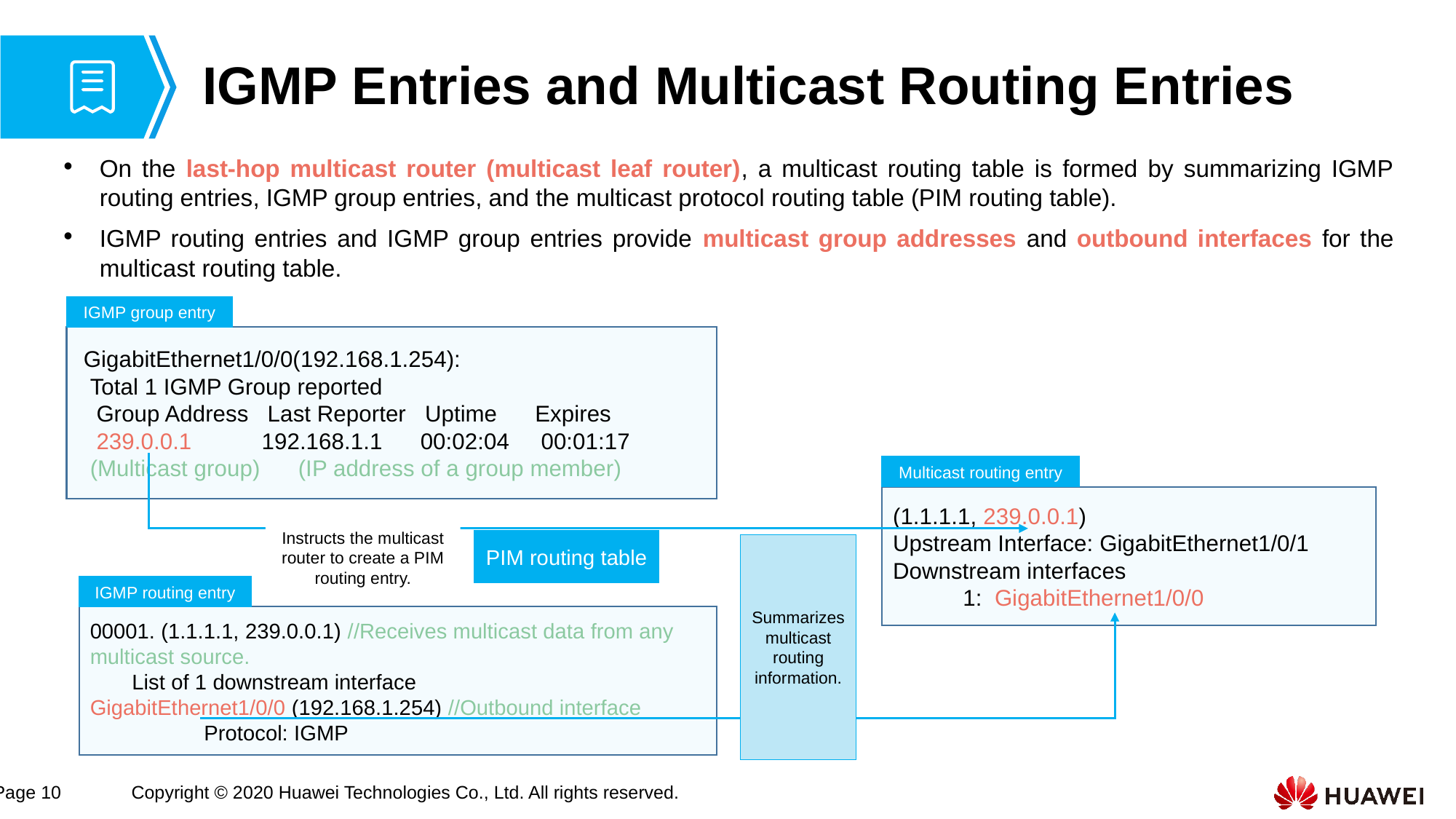

# IGMP Entries and Multicast Routing Entries
On the last-hop multicast router (multicast leaf router), a multicast routing table is formed by summarizing IGMP routing entries, IGMP group entries, and the multicast protocol routing table (PIM routing table).
IGMP routing entries and IGMP group entries provide multicast group addresses and outbound interfaces for the multicast routing table.
IGMP group entry
 GigabitEthernet1/0/0(192.168.1.254):
  Total 1 IGMP Group reported
   Group Address   Last Reporter   Uptime      Expires
   239.0.0.1           192.168.1.1      00:02:04     00:01:17
  (Multicast group)      (IP address of a group member)

Multicast routing entry
(1.1.1.1, 239.0.0.1)
Upstream Interface: GigabitEthernet1/0/1
Downstream interfaces
           1:  GigabitEthernet1/0/0

Instructs the multicast router to create a PIM routing entry.
PIM routing table
Summarizes multicast routing information.
IGMP routing entry

00001. (1.1.1.1, 239.0.0.1) //Receives multicast data from any multicast source.
       List of 1 downstream interface
GigabitEthernet1/0/0 (192.168.1.254) //Outbound interface
                   Protocol: IGMP